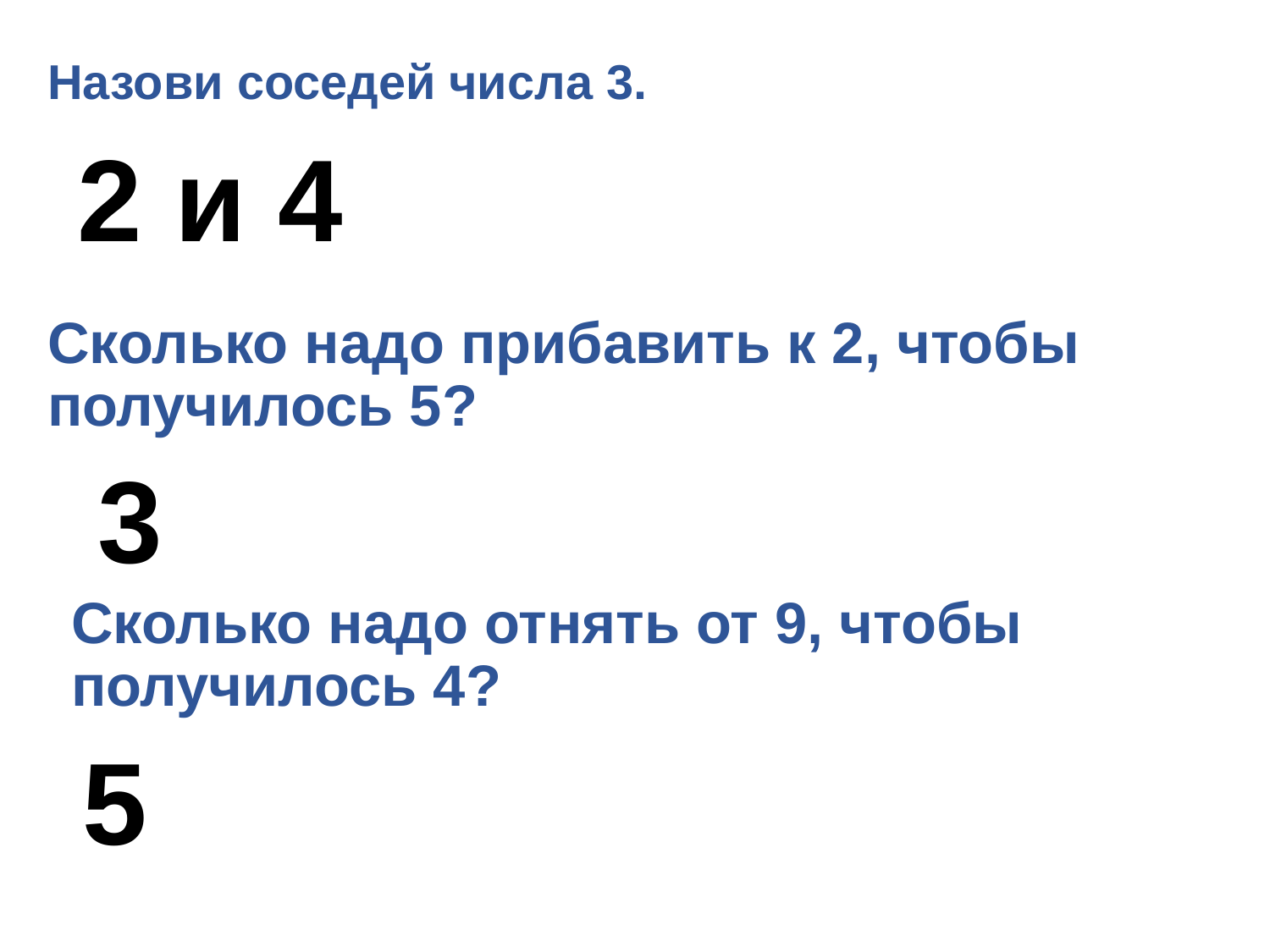

Назови соседей числа 3.
2 и 4

Сколько надо прибавить к 2, чтобы получилось 5?
3

Сколько надо отнять от 9, чтобы получилось 4?
5